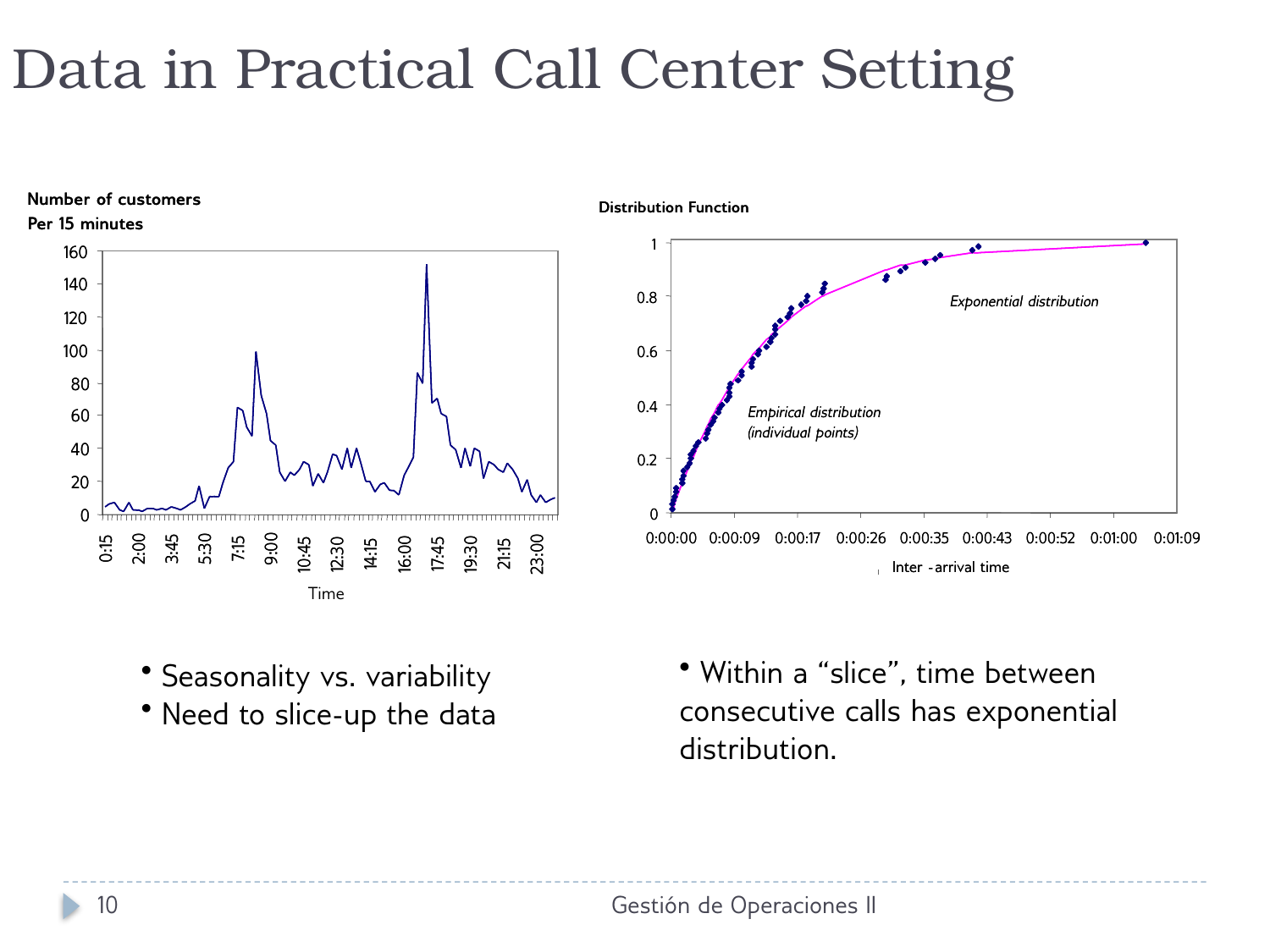

Data in Practical Call Center Setting

Number of customers
Number of customers

Distribution Function
Distribution Function
Per 15 minutes
Per 15 minutes

1
1

160
160

140
140

0.8
0.8

Exponential distribution
Exponential distribution

120
120

100
100

0.6
0.6

80
80

0.4
0.4

Empirical distribution
Empirical distribution

60
60

(individual points)
(individual points)

40
40

0.2
0.2

20
20

0
0

0
0

0:00:00
0:00:00
0:00:09
0:00:09
0:00:17
0:00:17
0:00:26
0:00:26
0:00:35
0:00:35
0:00:43
0:00:43
0:00:52
0:00:52
0:01:00
0:01:00
0:01:09
0:01:09
0:15
0:15
2:00
2:00
3:45
3:45
5:30
5:30
7:15
7:15
9:00
9:00
14:15
14:15
16:00
16:00
17:45
17:45
19:30
19:30
21:15
21:15
23:00
23:00
10:45
10:45
12:30
12:30

Inter
Inter
-
-
arrival time
arrival time

Time
 Within a “slice”, time between consecutive calls has exponential distribution.

 Seasonality vs. variability
 Need to slice-up the data
10
Gestión de Operaciones II